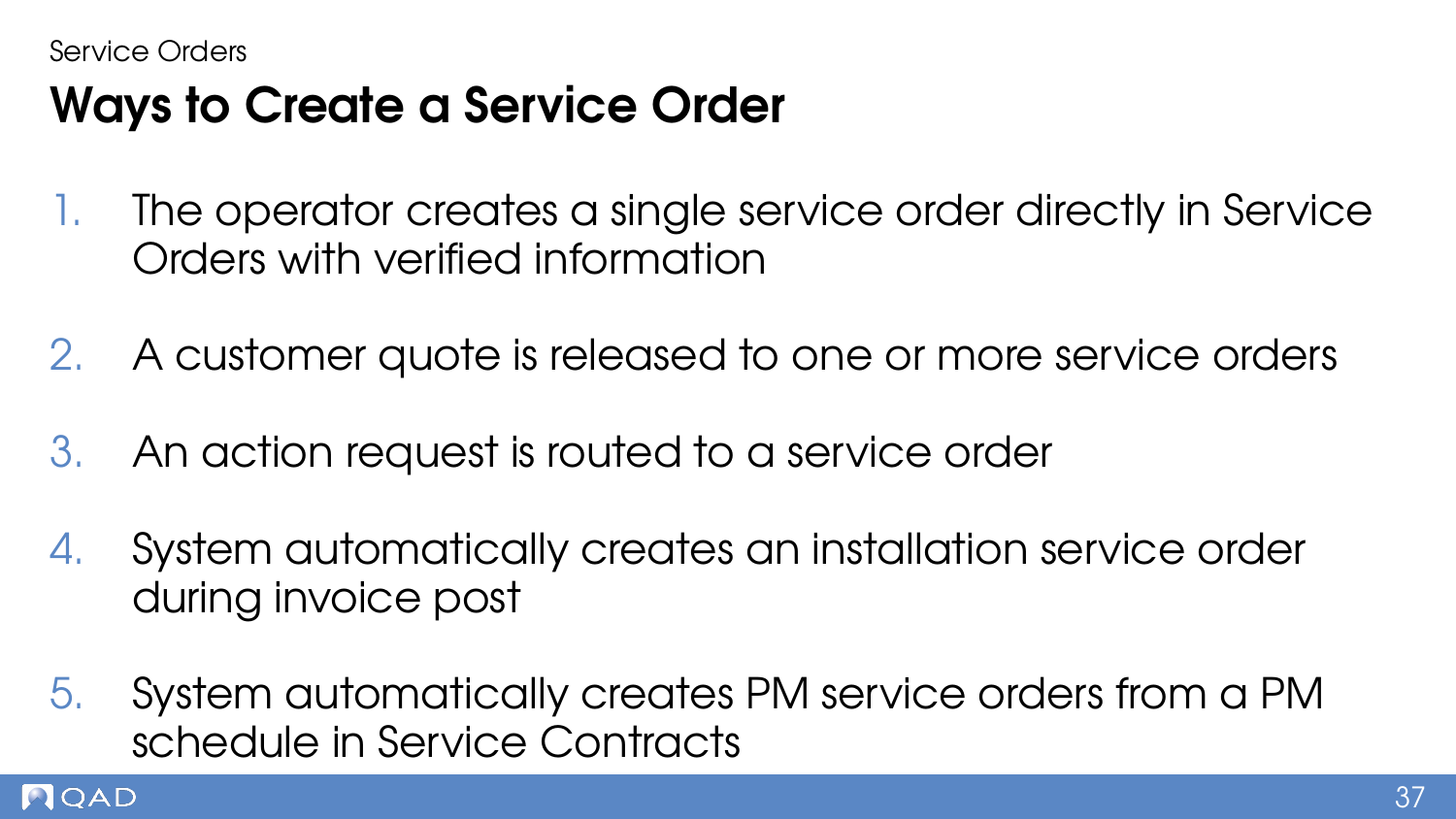

Service Orders
# Ways to Create a Service Order
The operator creates a single service order directly in Service Orders with verified information

A customer quote is released to one or more service orders

An action request is routed to a service order

System automatically creates an installation service order during invoice post

System automatically creates PM service orders from a PM schedule in Service Contracts

37